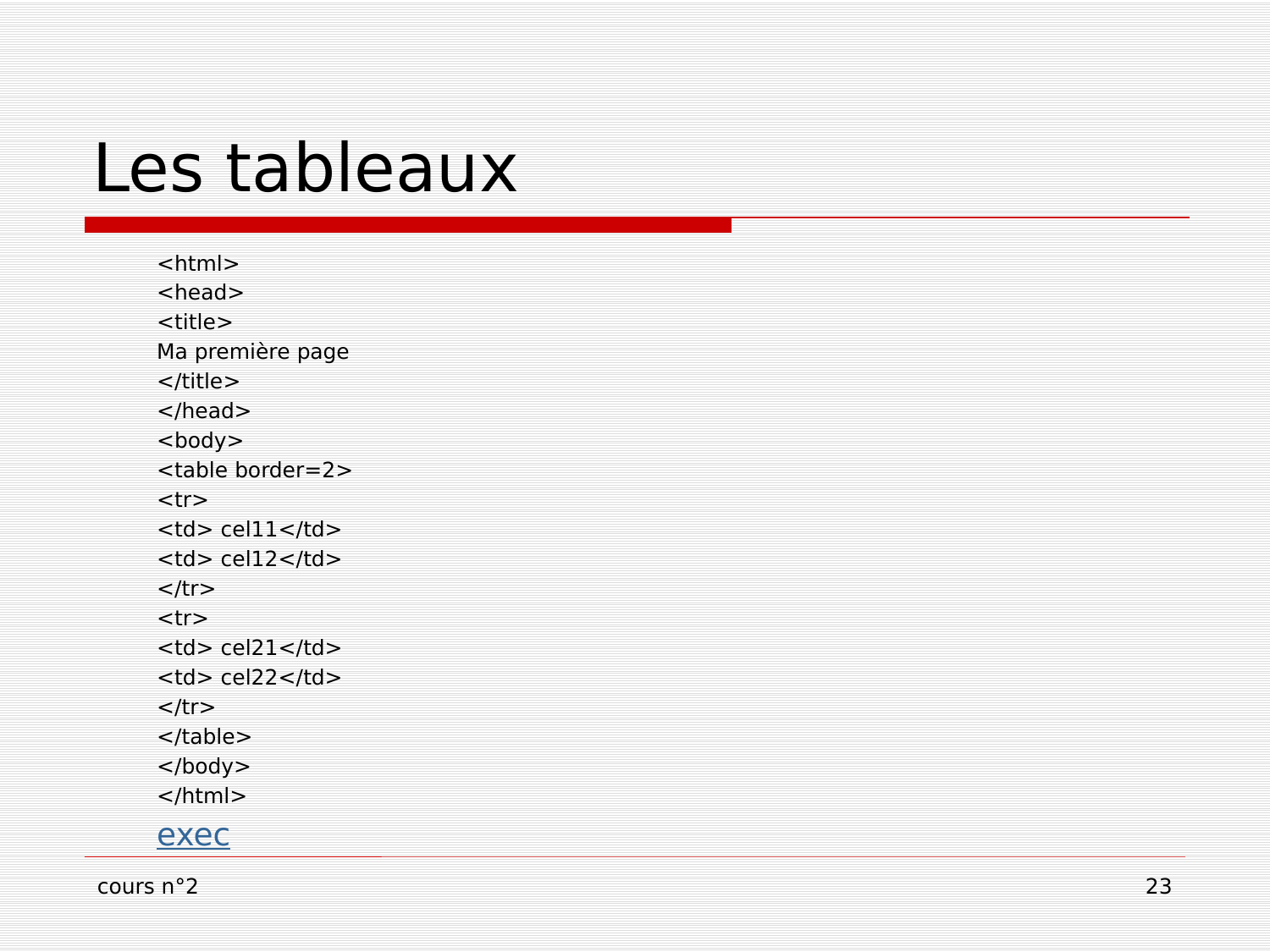

# Les tableaux
<html>
<head>
<title>
Ma première page
</title>
</head>
<body>
<table border=2>
<tr>
<td> cel11</td>
<td> cel12</td>
</tr>
<tr>
<td> cel21</td>
<td> cel22</td>
</tr>
</table>
</body>
</html>
exec
cours n°2
23